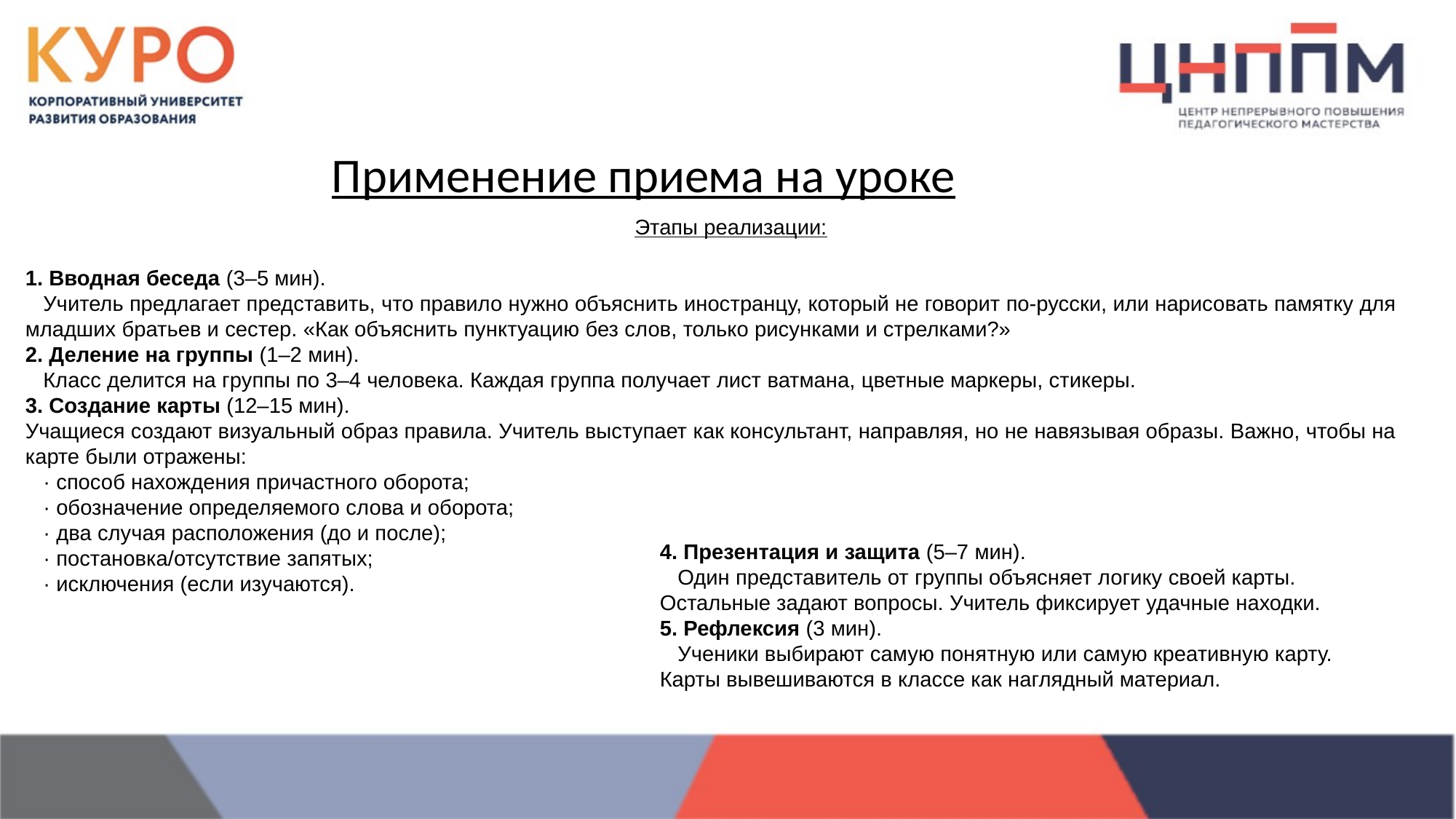

# Применение приема на уроке
Этапы реализации:

1. Вводная беседа (3–5 мин).
   Учитель предлагает представить, что правило нужно объяснить иностранцу, который не говорит по-русски, или нарисовать памятку для младших братьев и сестер. «Как объяснить пунктуацию без слов, только рисунками и стрелками?»
2. Деление на группы (1–2 мин).
   Класс делится на группы по 3–4 человека. Каждая группа получает лист ватмана, цветные маркеры, стикеры.
3. Создание карты (12–15 мин).
Учащиеся создают визуальный образ правила. Учитель выступает как консультант, направляя, но не навязывая образы. Важно, чтобы на карте были отражены:
   · способ нахождения причастного оборота;
   · обозначение определяемого слова и оборота;
   · два случая расположения (до и после);
   · постановка/отсутствие запятых;
   · исключения (если изучаются).
4. Презентация и защита (5–7 мин).
   Один представитель от группы объясняет логику своей карты. Остальные задают вопросы. Учитель фиксирует удачные находки.
5. Рефлексия (3 мин).
   Ученики выбирают самую понятную или самую креативную карту. Карты вывешиваются в классе как наглядный материал.